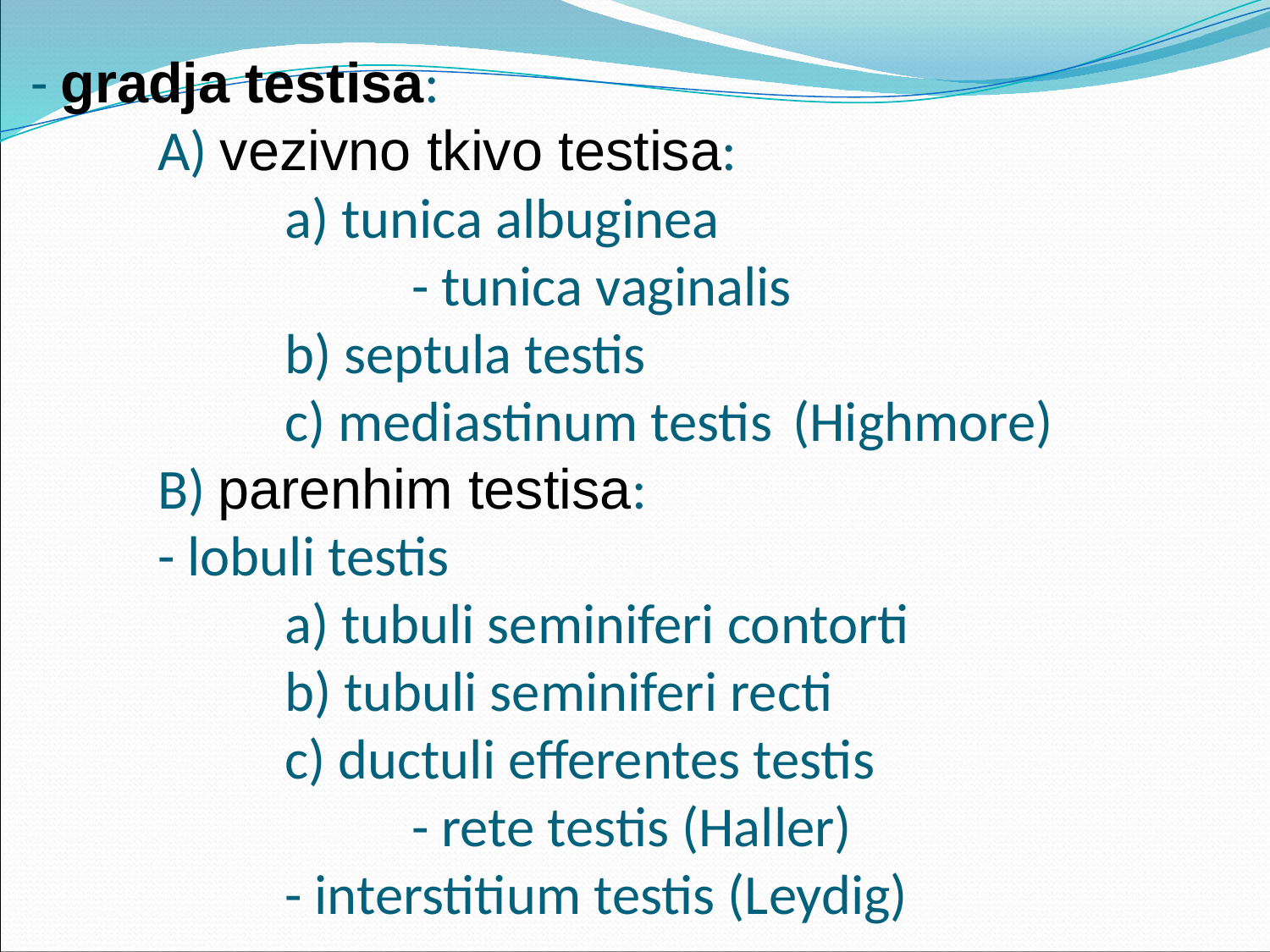

# - gradja testisa: A) vezivno tkivo testisa: a) tunica albuginea - tunica vaginalis b) septula testis c) mediastinum testis 	(Highmore) B) parenhim testisa: - lobuli testis a) tubuli seminiferi contorti b) tubuli seminiferi recti c) ductuli efferentes testis - rete testis (Haller) - interstitium testis (Leydig)